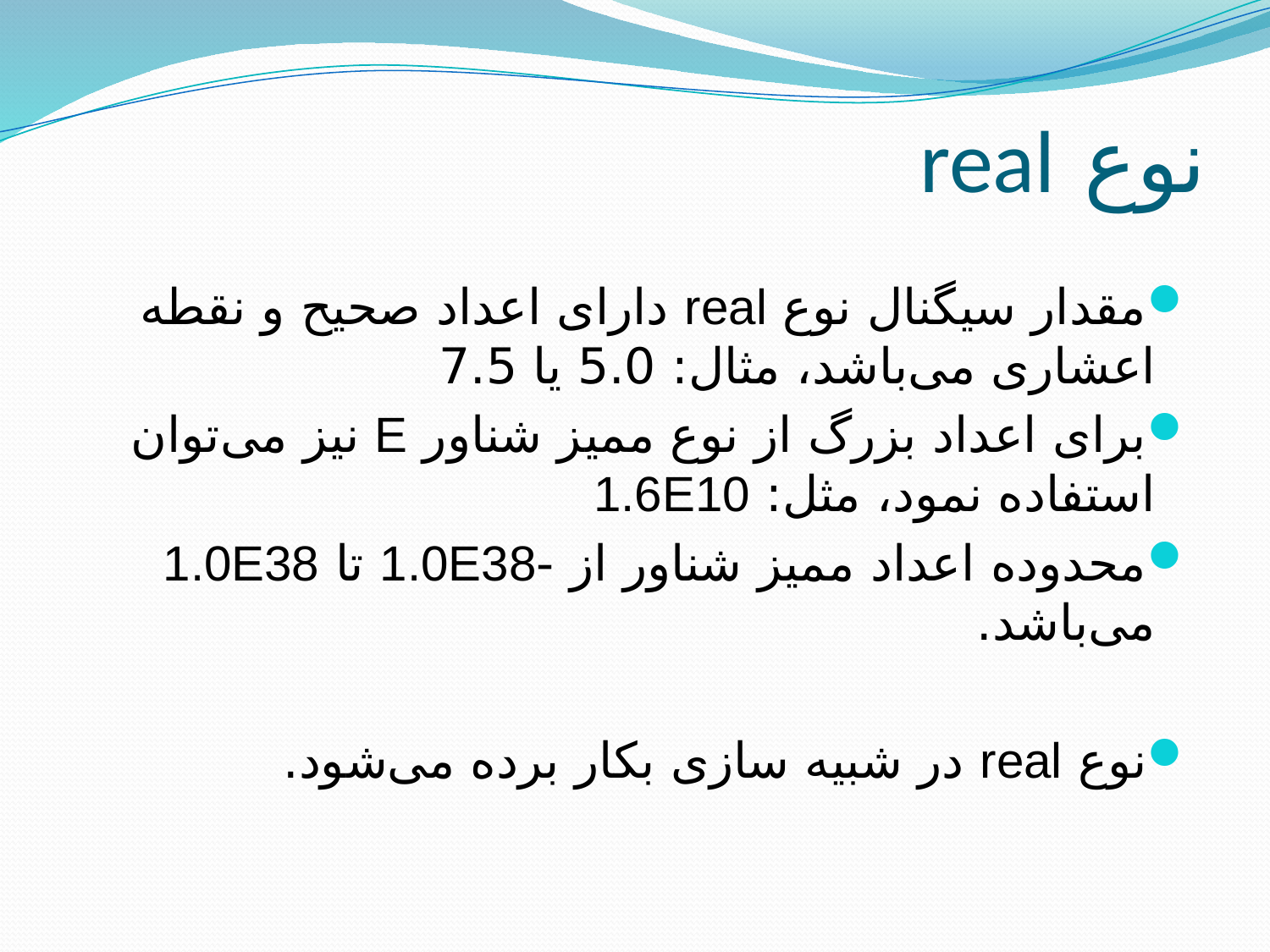

# نوع real
مقدار سیگنال نوع real دارای اعداد صحیح و نقطه اعشاری می‌باشد، مثال: 5.0 یا 7.5
برای اعداد بزرگ از نوع ممیز شناور E نیز می‌توان استفاده نمود، مثل: 1.6E10
محدوده اعداد ممیز شناور از -1.0E38 تا 1.0E38 می‌باشد.

نوع real در شبیه سازی بکار برده می‌شود.